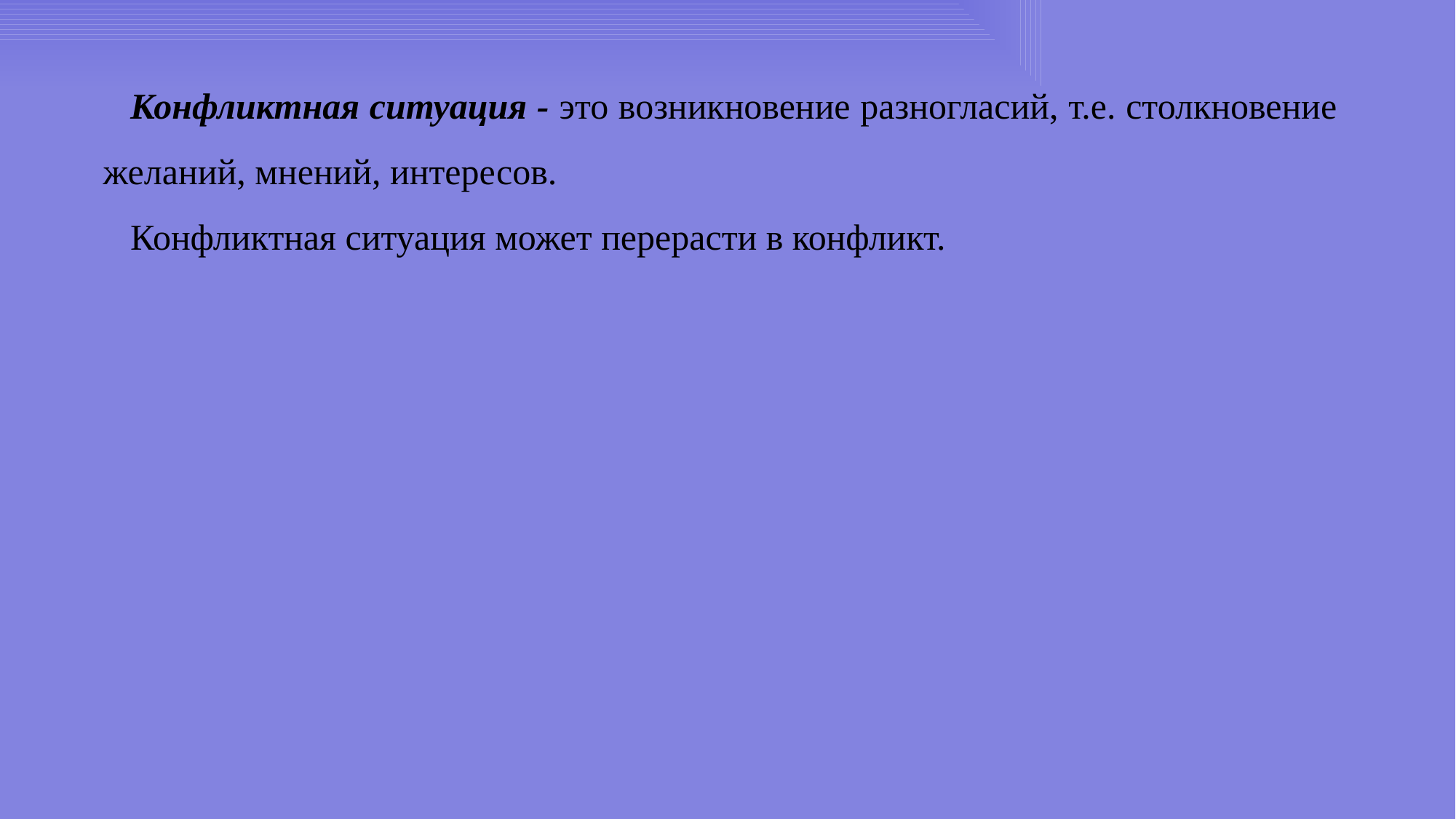

Конфликтная ситуация - это возникновение разногласий, т.е. столкновение желаний, мнений, интересов.
Конфликтная ситуация может перерасти в конфликт.